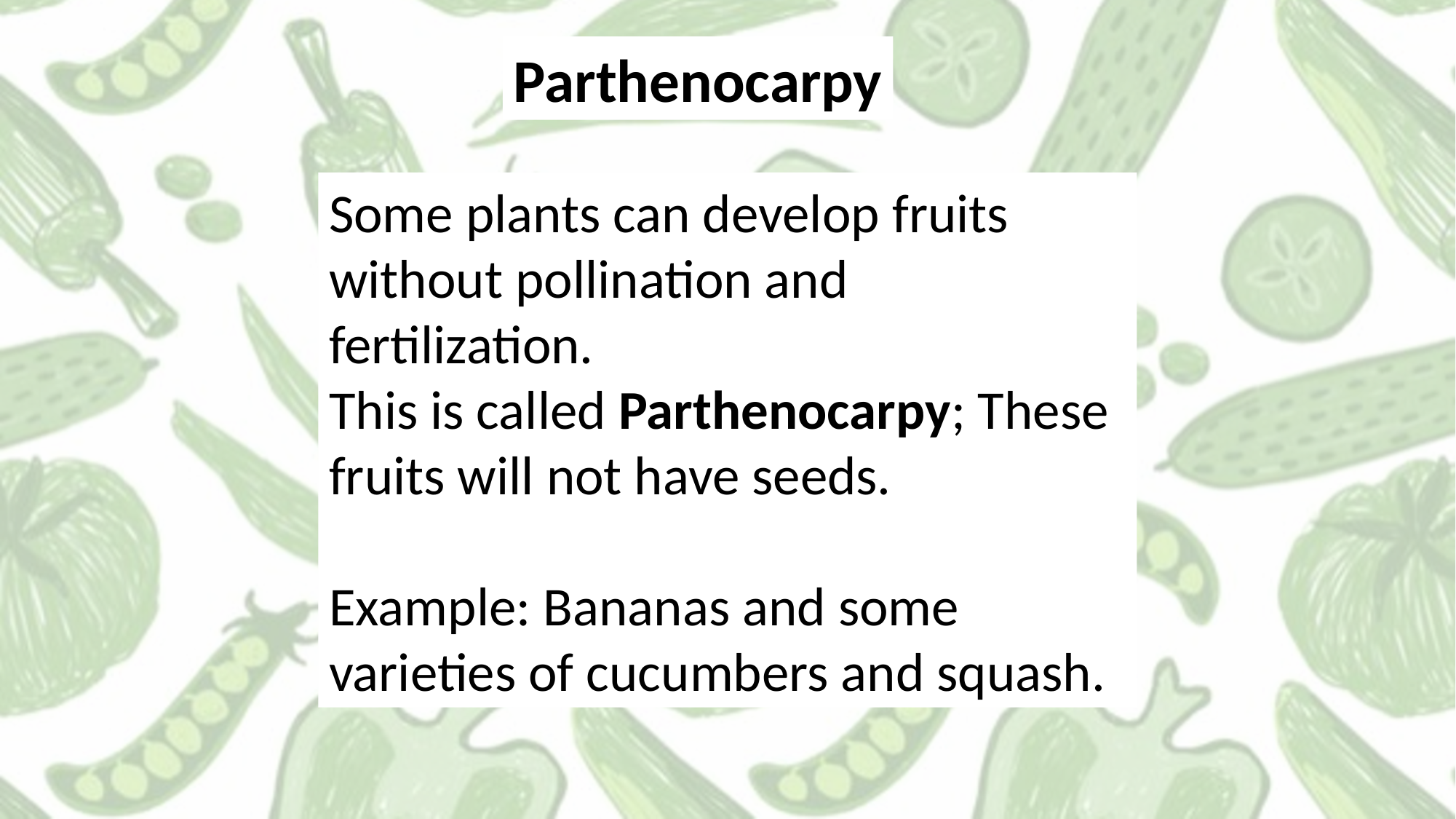

Parthenocarpy
Some plants can develop fruits without pollination and fertilization.
This is called Parthenocarpy; These fruits will not have seeds.

Example: Bananas and some varieties of cucumbers and squash.